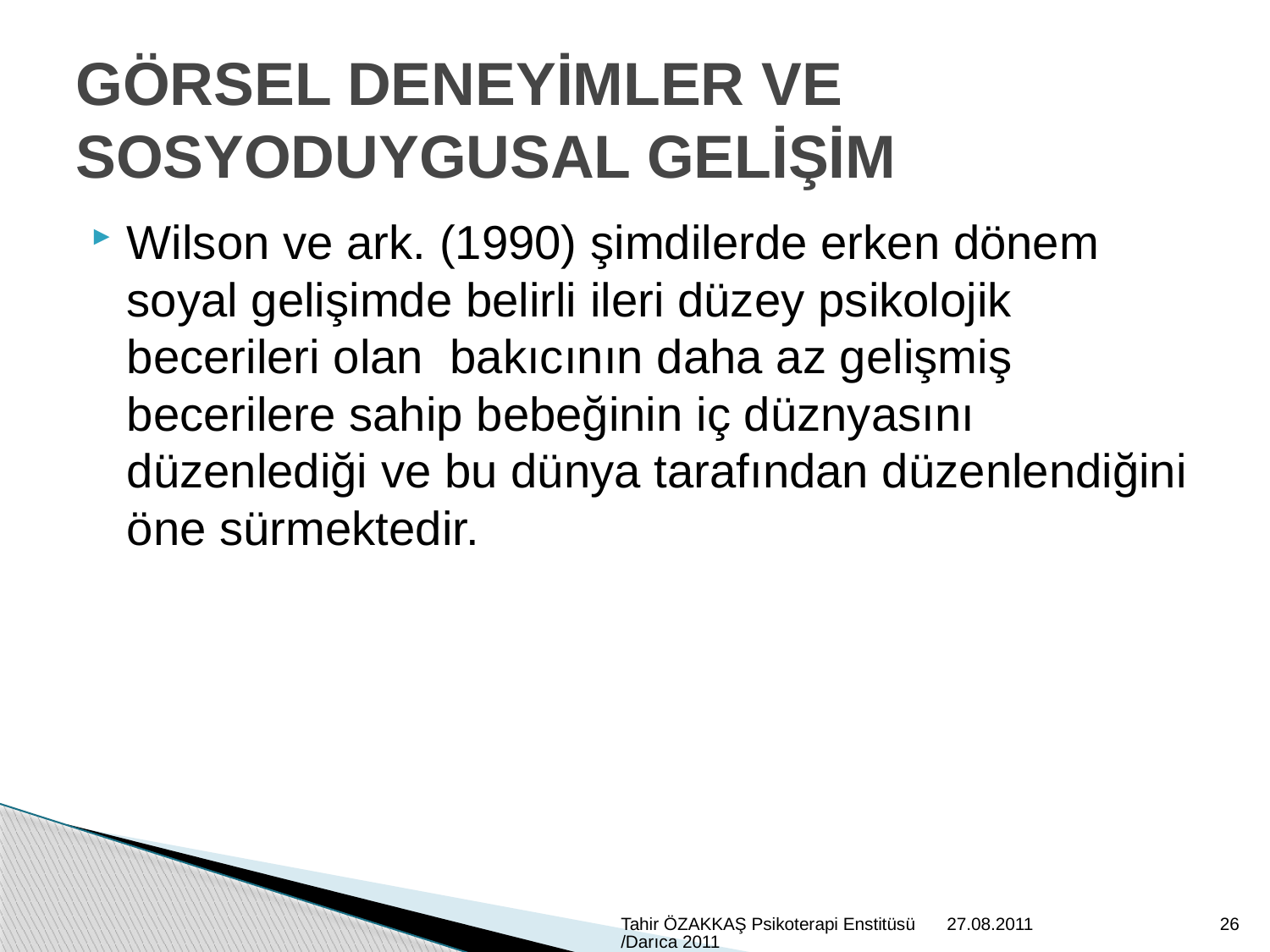

# GÖRSEL DENEYİMLER VE SOSYODUYGUSAL GELİŞİM
Wilson ve ark. (1990) şimdilerde erken dönem soyal gelişimde belirli ileri düzey psikolojik becerileri olan  bakıcının daha az gelişmiş becerilere sahip bebeğinin iç düznyasını düzenlediği ve bu dünya tarafından düzenlendiğini öne sürmektedir.

Tahir ÖZAKKAŞ Psikoterapi Enstitüsü /Darıca 2011
27.08.2011
26